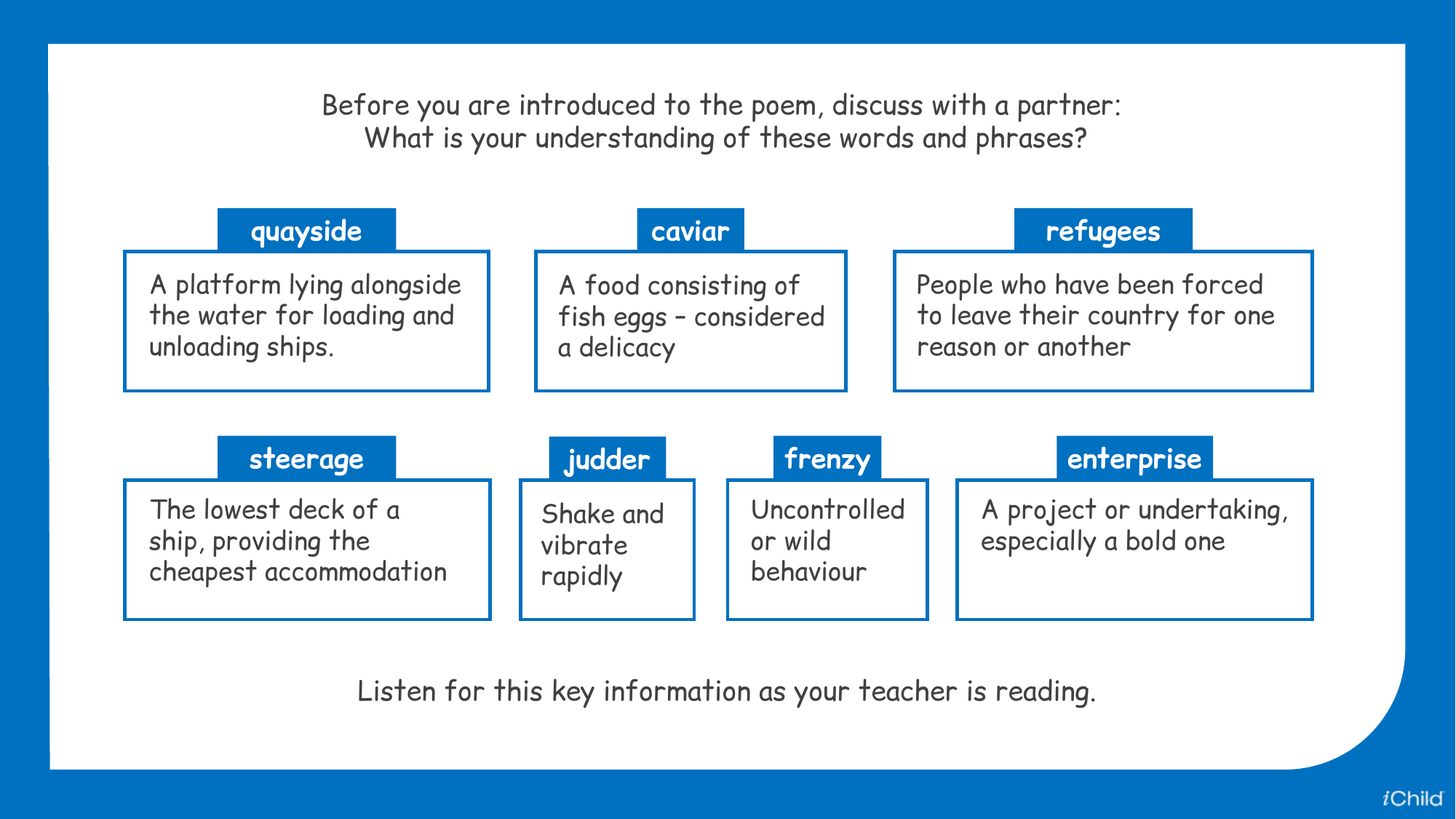

Before you are introduced to the poem, discuss with a partner:
What is your understanding of these words and phrases?
quayside
caviar
refugees

A platform lying alongside the water for loading and unloading ships.
People who have been forced to leave their country for one reason or another
A food consisting of fish eggs – considered a delicacy
steerage
frenzy
enterprise
judder

The lowest deck of a ship, providing the cheapest accommodation
Uncontrolled or wild behaviour
A project or undertaking, especially a bold one
Shake and vibrate rapidly
Listen for this key information as your teacher is reading.